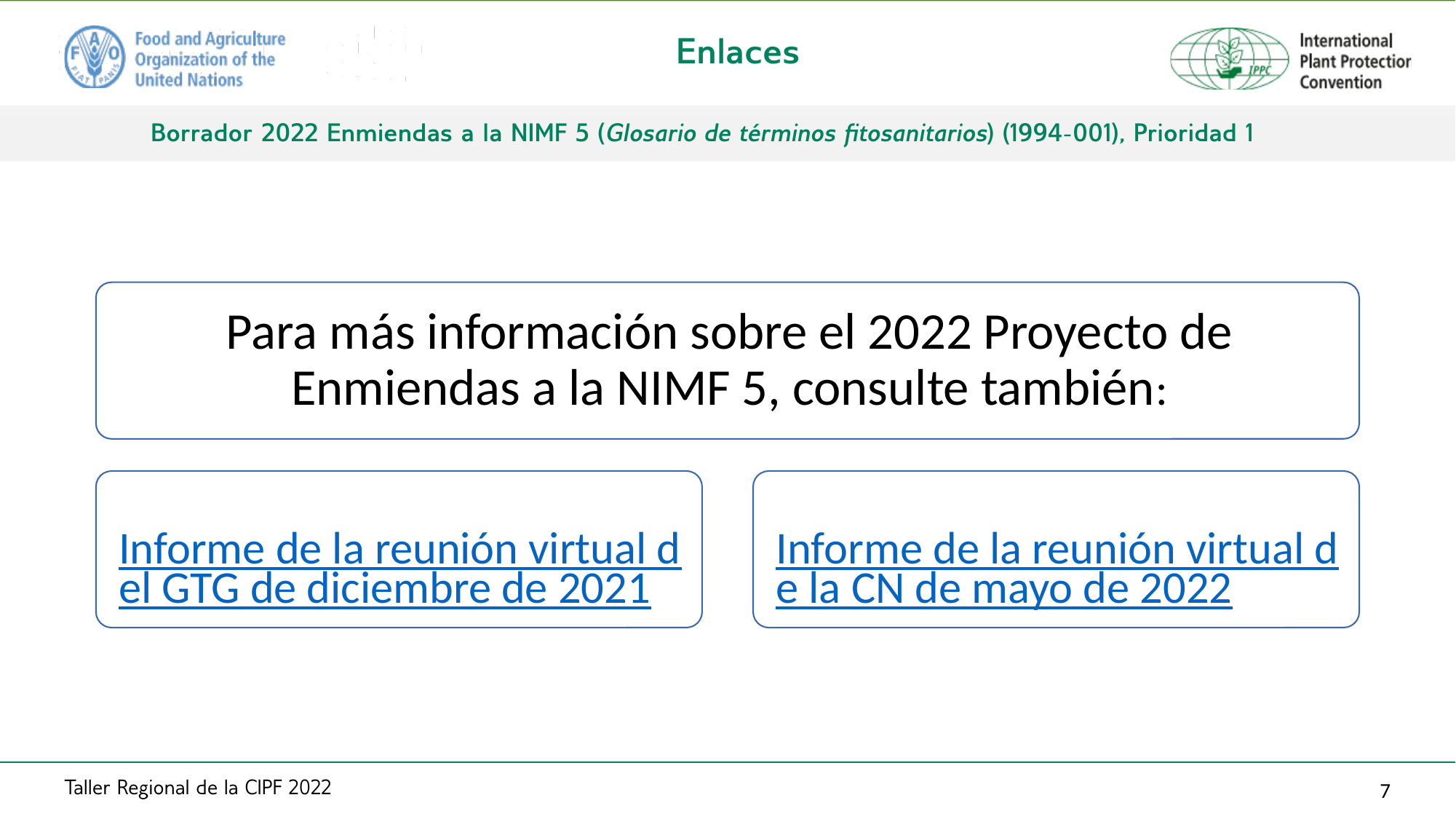

# Enlaces
Borrador 2022 Enmiendas a la NIMF 5 (Glosario de términos fitosanitarios) (1994-001), Prioridad 1
Para más información sobre el 2022 Proyecto de Enmiendas a la NIMF 5, consulte también:
Informe de la reunión virtual del GTG de diciembre de 2021
Informe de la reunión virtual de la CN de mayo de 2022
Taller Regional de la CIPF 2022